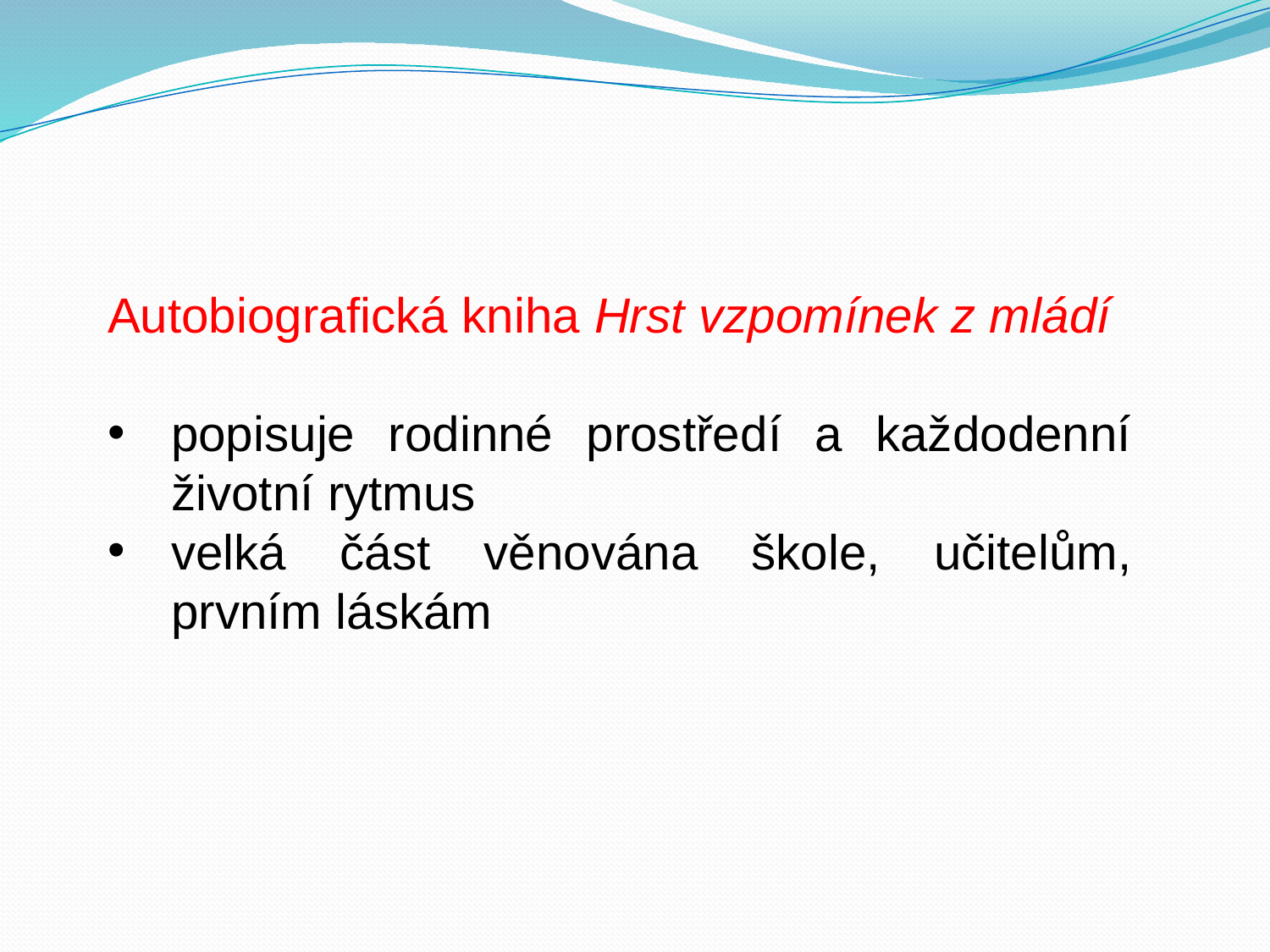

Autobiografická kniha Hrst vzpomínek z mládí

popisuje rodinné prostředí a každodenní životní rytmus
velká část věnována škole, učitelům, prvním láskám